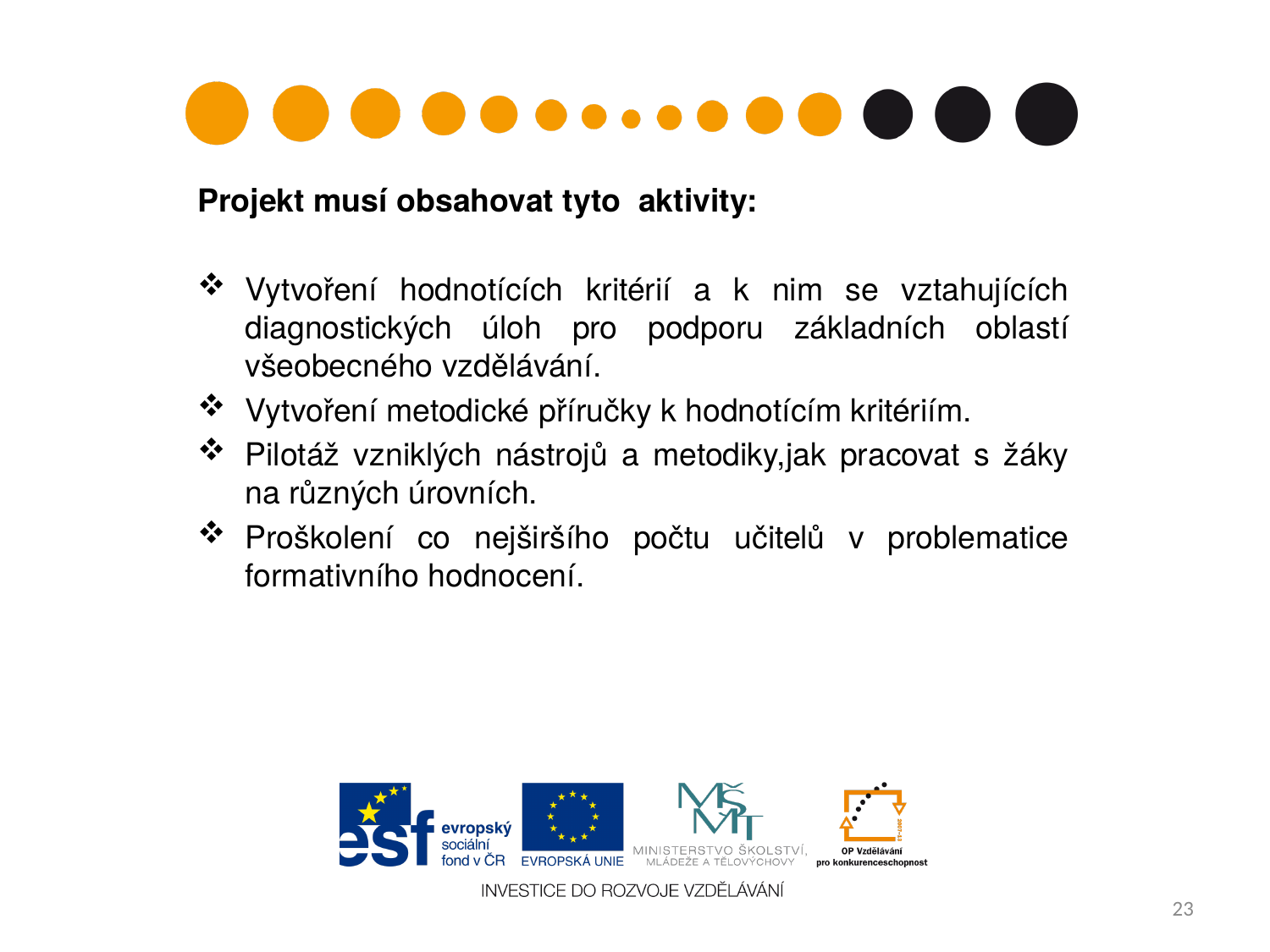

Projekt musí obsahovat tyto  aktivity:

Vytvoření hodnotících kritérií a k nim se vztahujících diagnostických úloh pro podporu základních oblastí všeobecného vzdělávání.
Vytvoření metodické příručky k hodnotícím kritériím.
Pilotáž vzniklých nástrojů a metodiky,jak pracovat s žáky na různých úrovních.
Proškolení co nejširšího počtu učitelů v problematice formativního hodnocení.

23